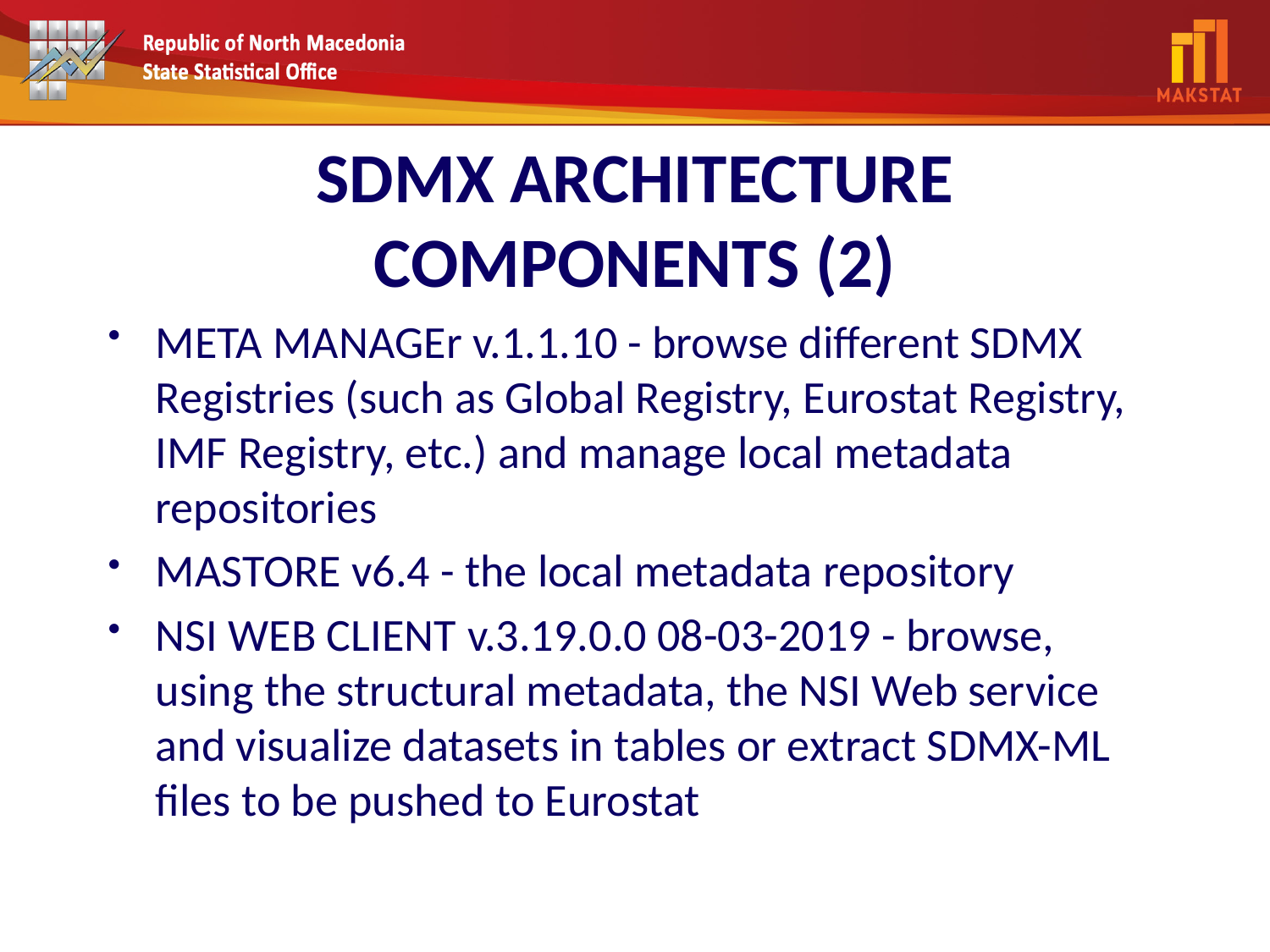

# SDMX ARCHITECTURE COMPONENTS (2)
Meta Manager v.1.1.10 - browse different SDMX Registries (such as Global Registry, Eurostat Registry, IMF Registry, etc.) and manage local metadata repositories
MASTORE v6.4 - the local metadata repository
NSI Web Client v.3.19.0.0 08-03-2019 - browse, using the structural metadata, the NSI Web service and visualize datasets in tables or extract SDMX-ML files to be pushed to Eurostat